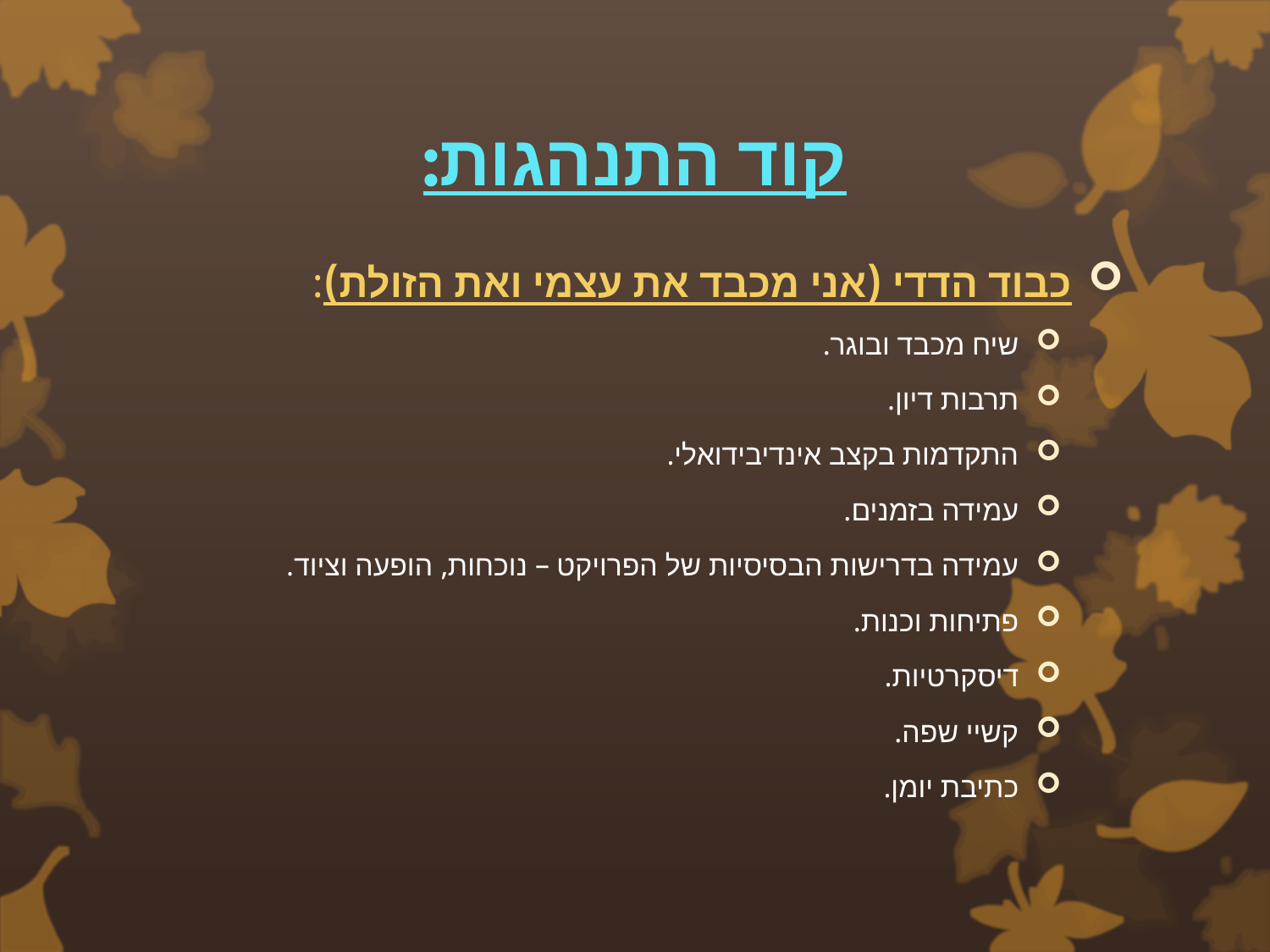

# קוד התנהגות:
כבוד הדדי (אני מכבד את עצמי ואת הזולת):
שיח מכבד ובוגר.
תרבות דיון.
התקדמות בקצב אינדיבידואלי.
עמידה בזמנים.
עמידה בדרישות הבסיסיות של הפרויקט – נוכחות, הופעה וציוד.
פתיחות וכנות.
דיסקרטיות.
קשיי שפה.
כתיבת יומן.